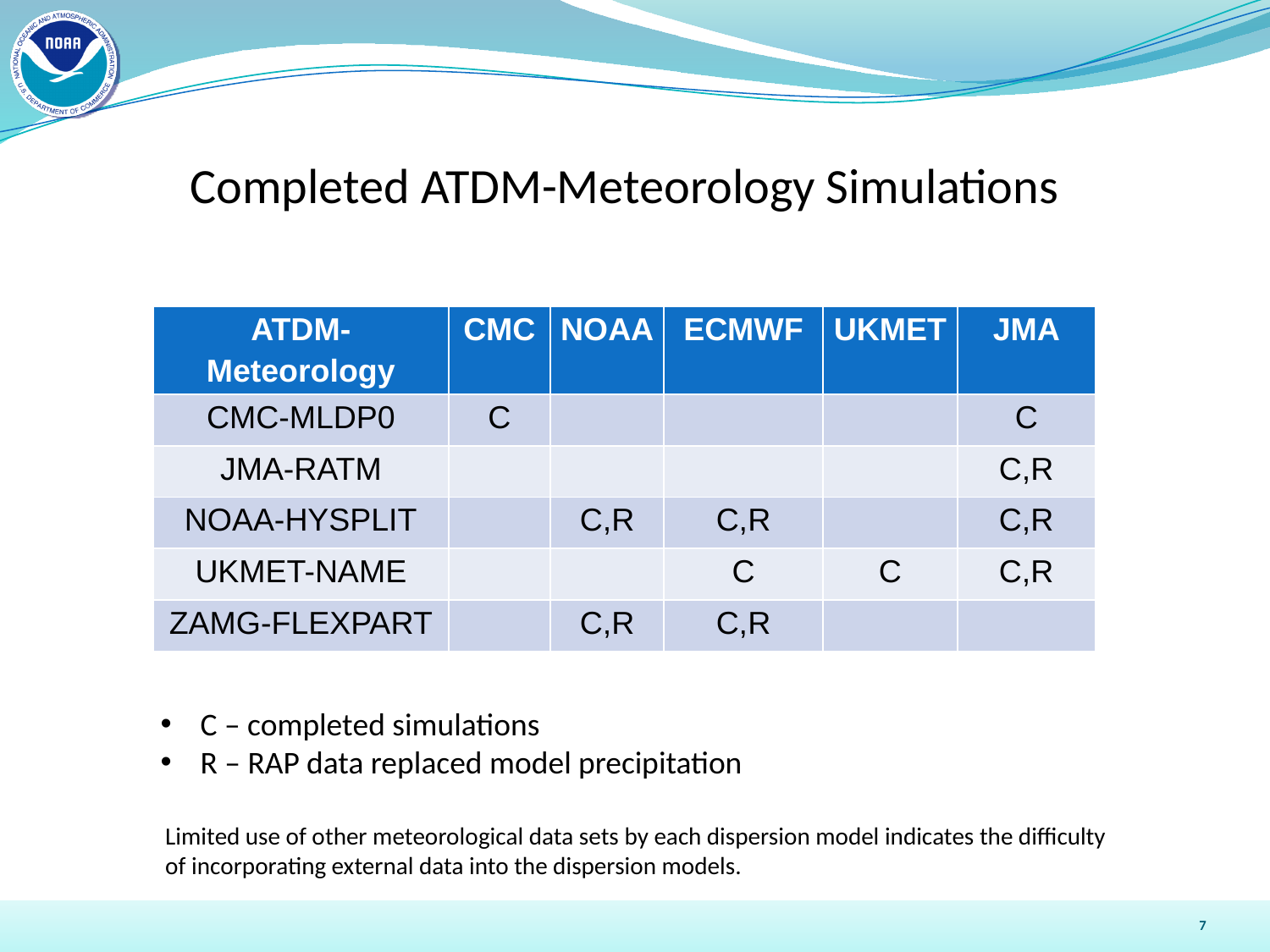

Completed ATDM-Meteorology Simulations
| ATDM-Meteorology | CMC | NOAA | ECMWF | UKMET | JMA |
| --- | --- | --- | --- | --- | --- |
| CMC-MLDP0 | C |  |  |  | C |
| JMA-RATM |  |  |  |  | C,R |
| NOAA-HYSPLIT |  | C,R | C,R |  | C,R |
| UKMET-NAME |  |  | C | C | C,R |
| ZAMG-FLEXPART |  | C,R | C,R |  |  |
C – completed simulations
R – RAP data replaced model precipitation
Limited use of other meteorological data sets by each dispersion model indicates the difficulty of incorporating external data into the dispersion models.
7